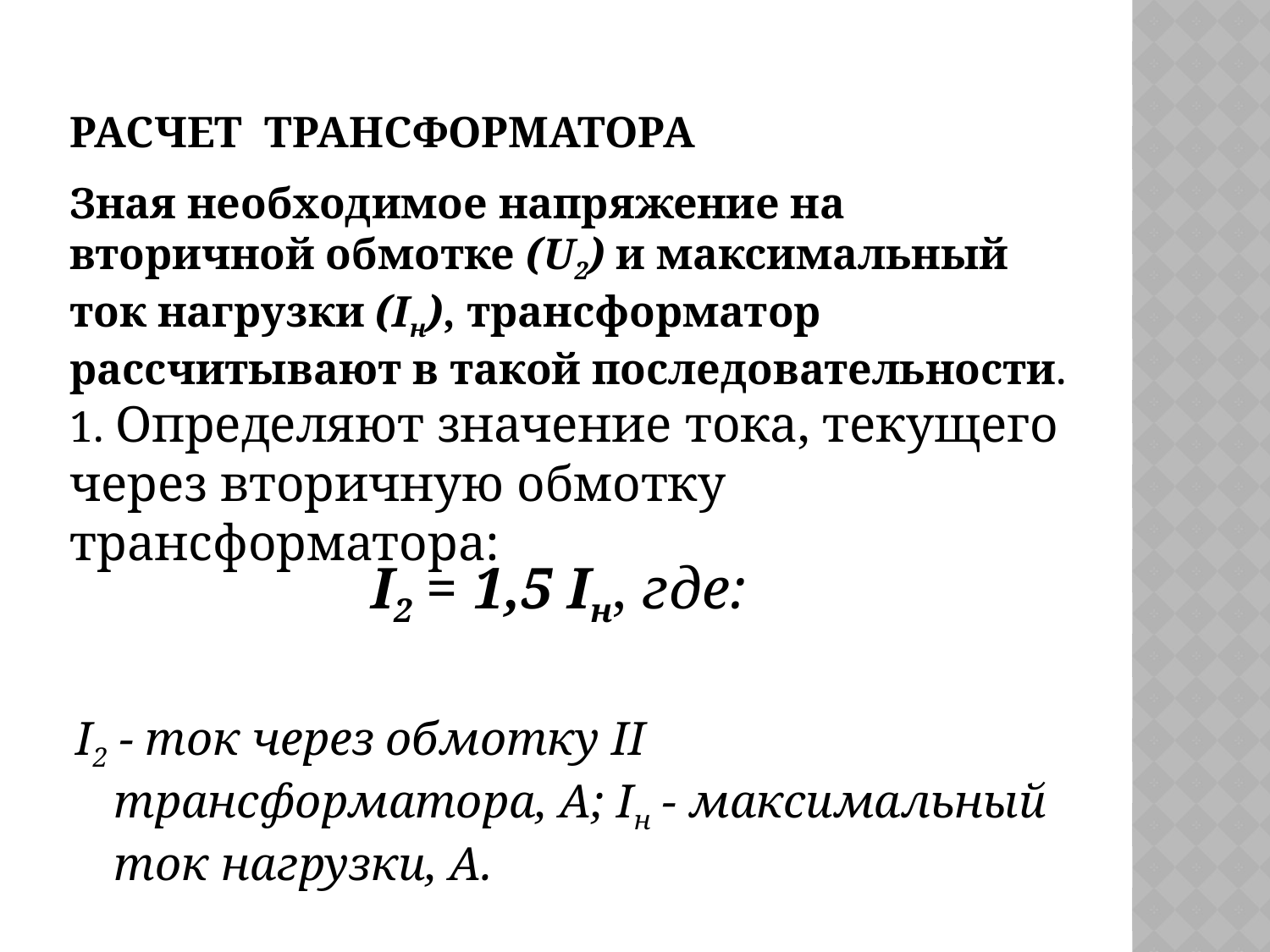

# Расчет  трансформатора
Зная необходимое напряжение на вторичной обмотке (U2) и максимальный ток нагрузки (Iн), трансформатор рассчитывают в такой последовательности.
1. Определяют значение тока, текущего через вторичную обмотку трансформатора:
I2 = 1,5 Iн, где:

I2 - ток через обмотку II трансформатора, А; Iн - максимальный ток нагрузки, А.